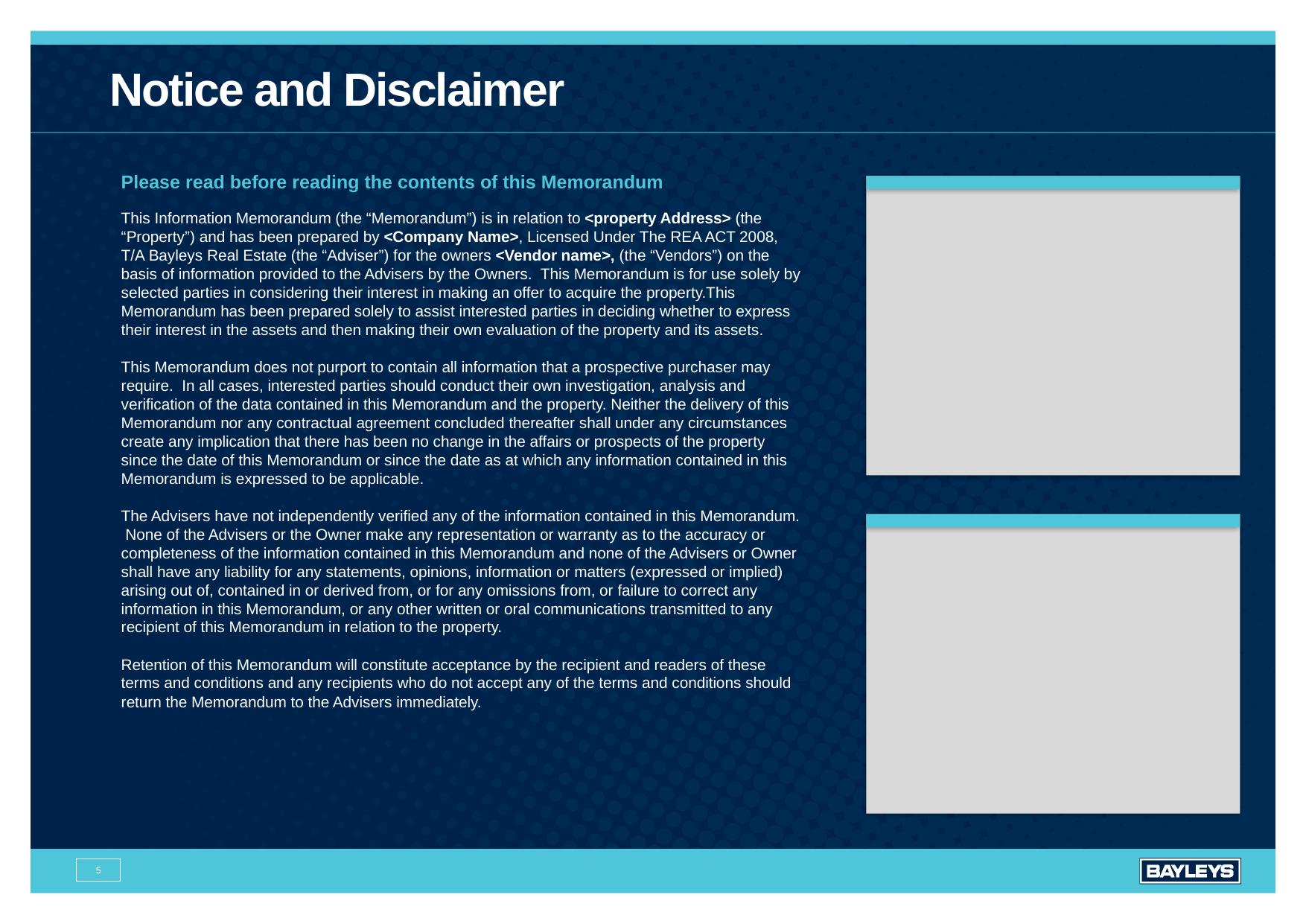

Notice and Disclaimer
Please read before reading the contents of this Memorandum

This Information Memorandum (the “Memorandum”) is in relation to <property Address> (the “Property”) and has been prepared by <Company Name>, Licensed Under The REA ACT 2008, T/A Bayleys Real Estate (the “Adviser”) for the owners <Vendor name>, (the “Vendors”) on the basis of information provided to the Advisers by the Owners.  This Memorandum is for use solely by selected parties in considering their interest in making an offer to acquire the property.This Memorandum has been prepared solely to assist interested parties in deciding whether to express their interest in the assets and then making their own evaluation of the property and its assets.

This Memorandum does not purport to contain all information that a prospective purchaser may require.  In all cases, interested parties should conduct their own investigation, analysis and verification of the data contained in this Memorandum and the property. Neither the delivery of this Memorandum nor any contractual agreement concluded thereafter shall under any circumstances create any implication that there has been no change in the affairs or prospects of the property since the date of this Memorandum or since the date as at which any information contained in this Memorandum is expressed to be applicable.

The Advisers have not independently verified any of the information contained in this Memorandum.  None of the Advisers or the Owner make any representation or warranty as to the accuracy or completeness of the information contained in this Memorandum and none of the Advisers or Owner shall have any liability for any statements, opinions, information or matters (expressed or implied) arising out of, contained in or derived from, or for any omissions from, or failure to correct any information in this Memorandum, or any other written or oral communications transmitted to any recipient of this Memorandum in relation to the property.

Retention of this Memorandum will constitute acceptance by the recipient and readers of these terms and conditions and any recipients who do not accept any of the terms and conditions should return the Memorandum to the Advisers immediately.

5